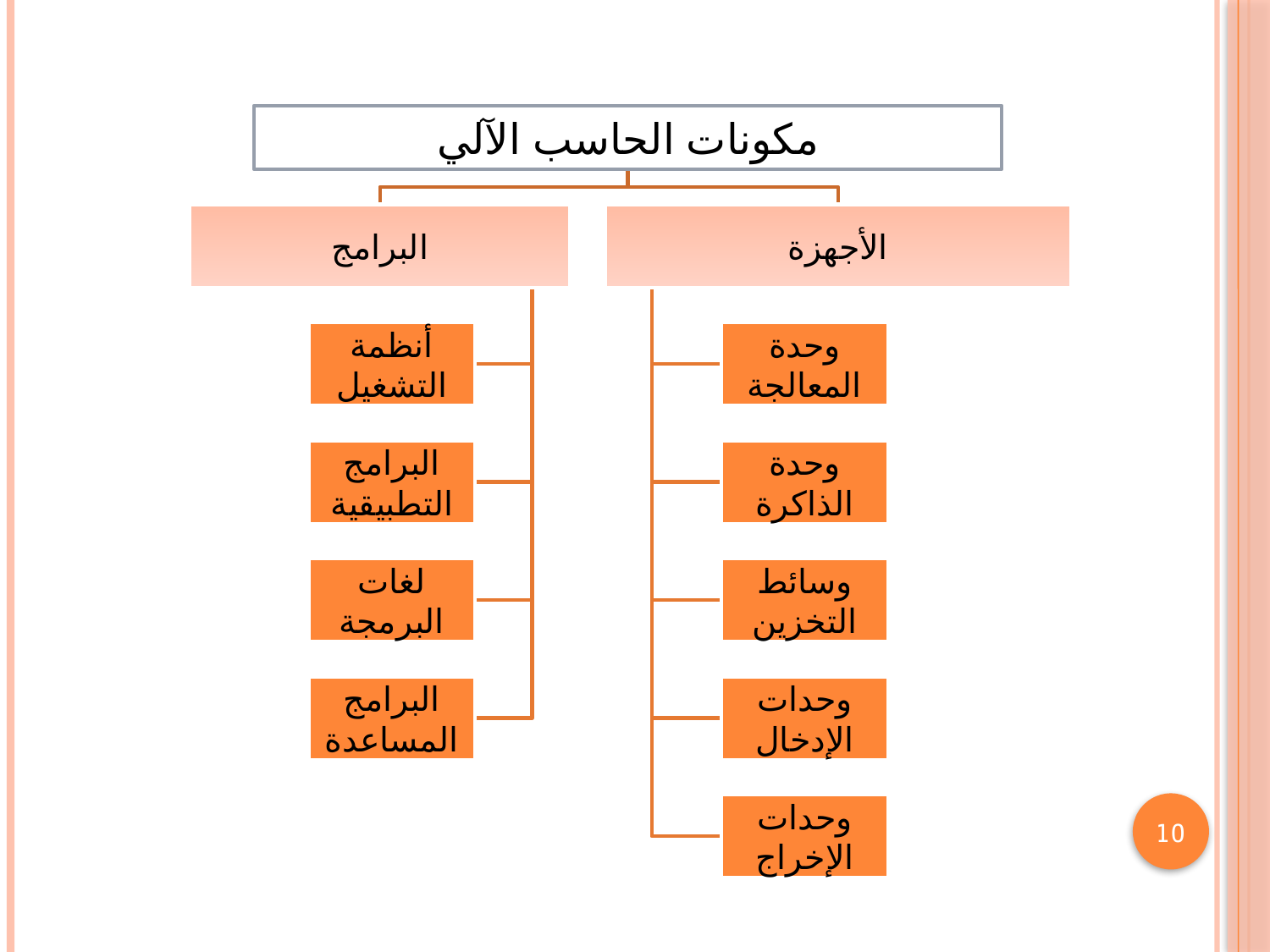

مكونات الحاسب الآلي
البرامج
أنظمة التشغيل
البرامج التطبيقية
لغات البرمجة
البرامج المساعدة
الأجهزة
وحدة المعالجة
وحدة الذاكرة
وسائط التخزين
وحدات الإدخال
وحدات الإخراج
10